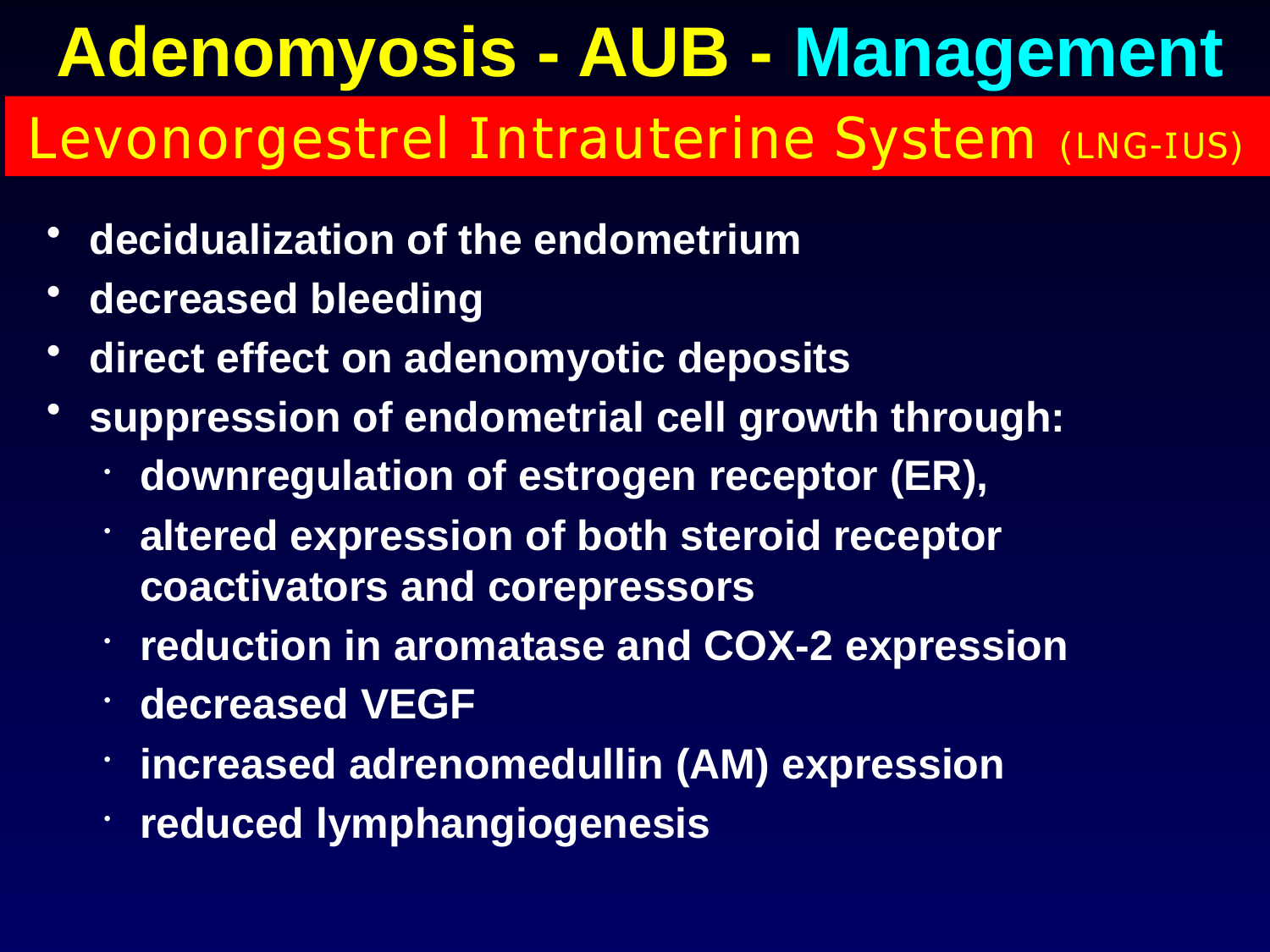

# Adenomyosis - AUB - Management
Levonorgestrel Intrauterine System (LNG-IUS)

decidualization of the endometrium
decreased bleeding
direct effect on adenomyotic deposits
suppression of endometrial cell growth through:
downregulation of estrogen receptor (ER),
altered expression of both steroid receptor coactivators and corepressors
reduction in aromatase and COX-2 expression
decreased VEGF
increased adrenomedullin (AM) expression
reduced lymphangiogenesis